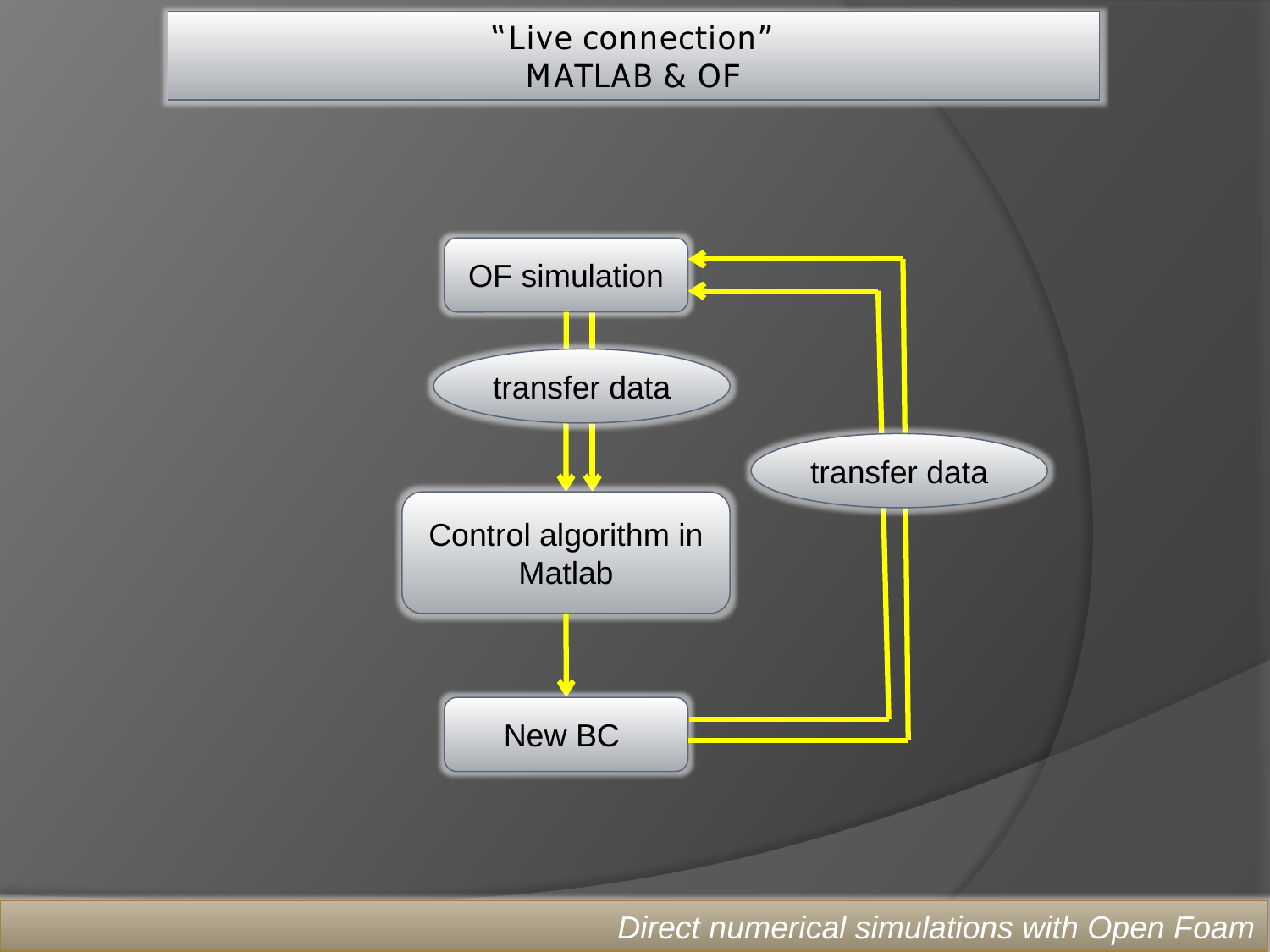

“Live connection”
MATLAB & OF
OF simulation
transfer data
transfer data
Control algorithm in Matlab
New BC
Direct numerical simulations with Open Foam